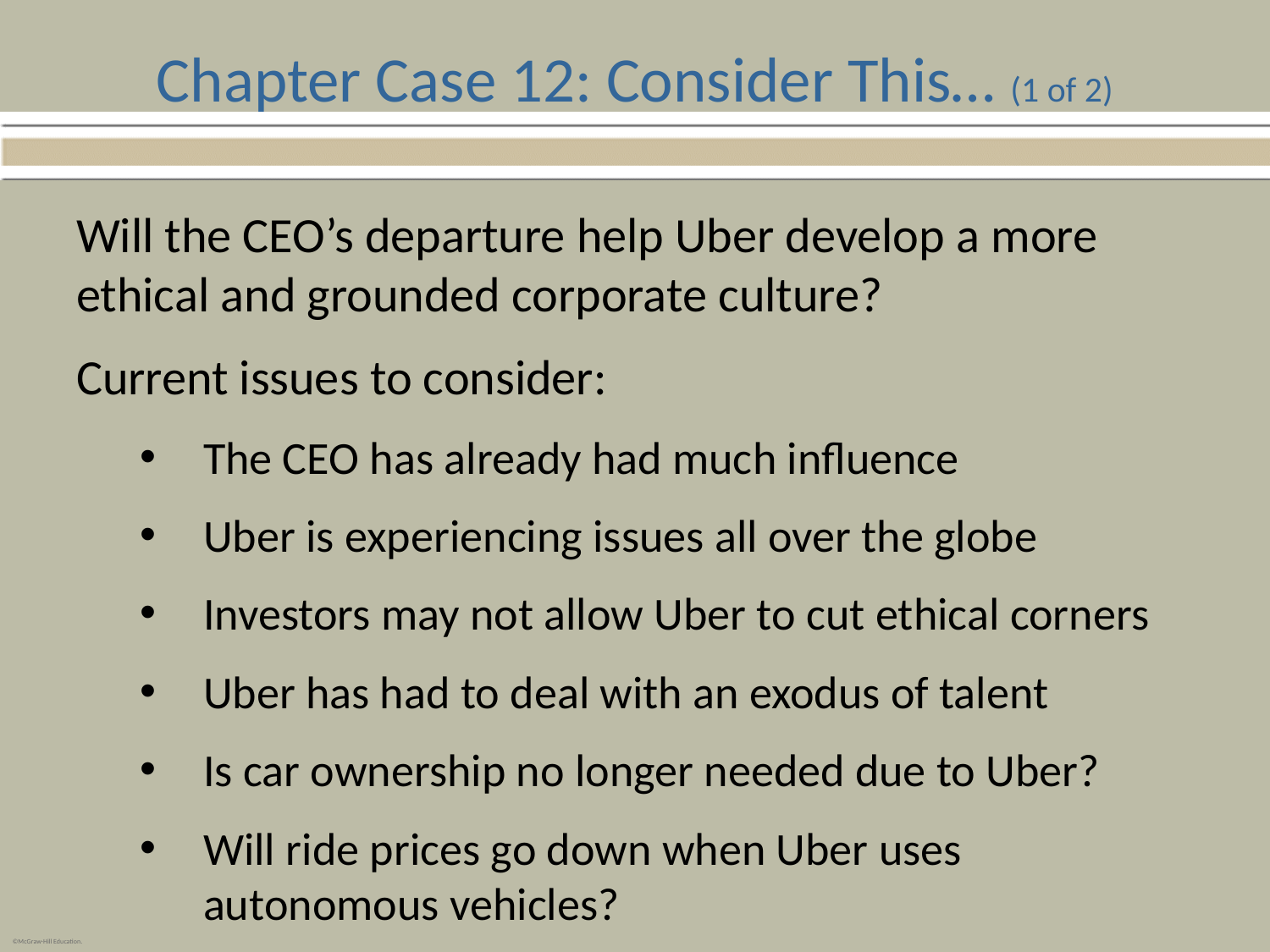

# Chapter Case 12: Consider This… (1 of 2)
Will the CEO’s departure help Uber develop a more ethical and grounded corporate culture?
Current issues to consider:
The CEO has already had much influence
Uber is experiencing issues all over the globe
Investors may not allow Uber to cut ethical corners
Uber has had to deal with an exodus of talent
Is car ownership no longer needed due to Uber?
Will ride prices go down when Uber uses autonomous vehicles?